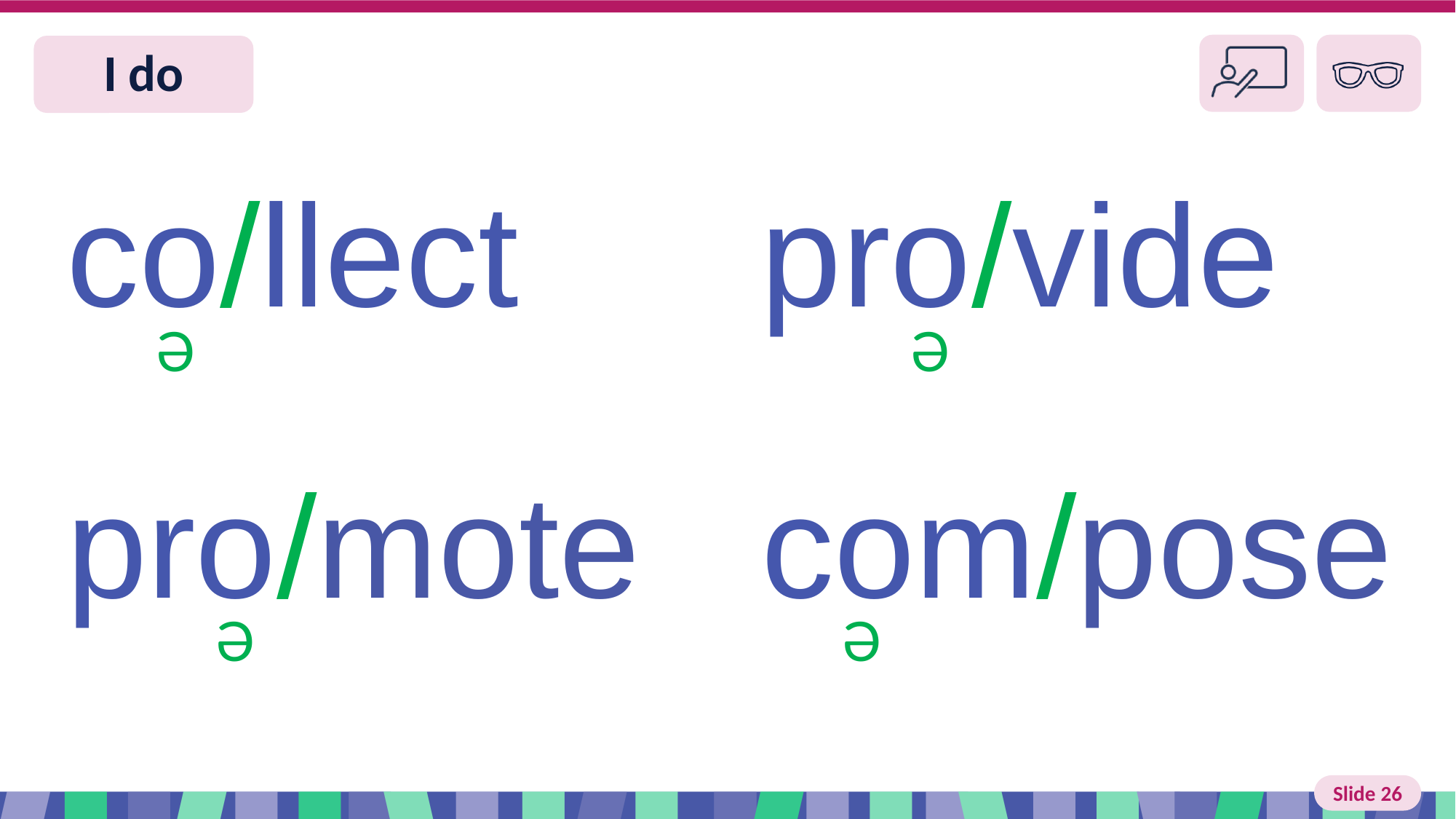

Slide 26 I do
co/llect      pro/vide
Ə
Ə
pro/mote   com/pose
Ə
Ə